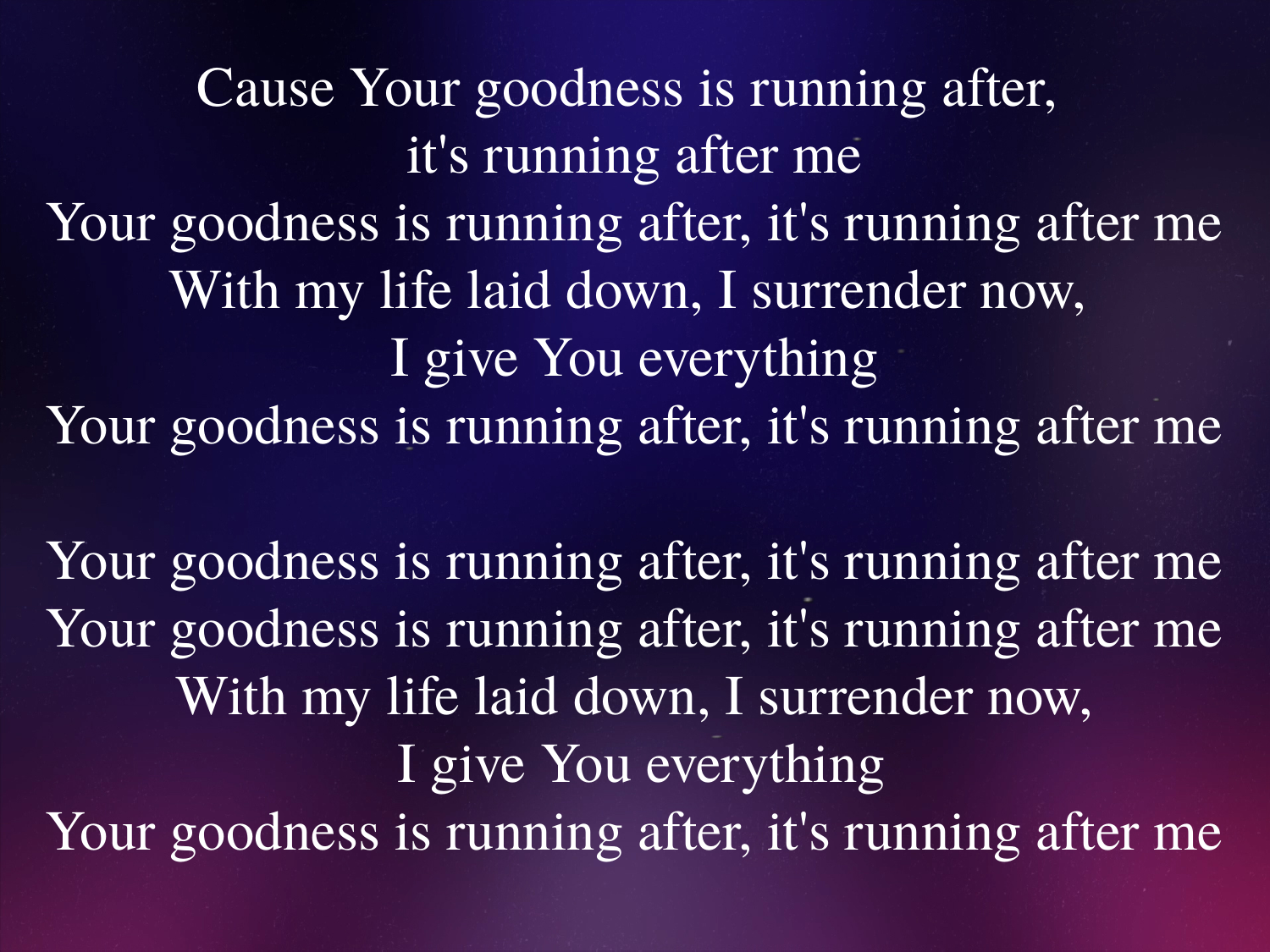

# Cause Your goodness is running after, it's running after me Your goodness is running after, it's running after me With my life laid down, I surrender now, I give You everything Your goodness is running after, it's running after me Your goodness is running after, it's running after me Your goodness is running after, it's running after me With my life laid down, I surrender now, I give You everything Your goodness is running after, it's running after me